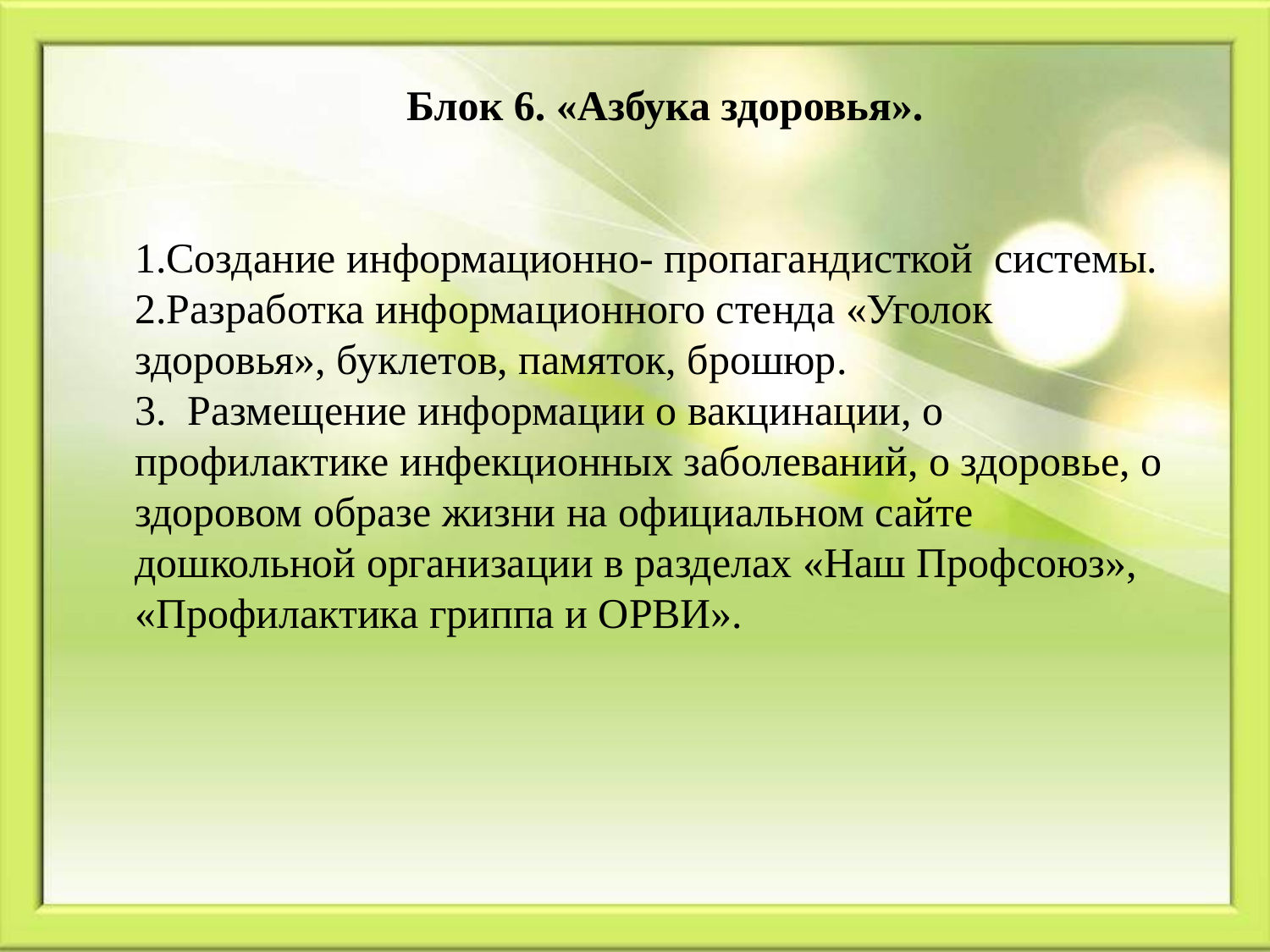

Блок 6. «Азбука здоровья».

1.Создание информационно- пропагандисткой  системы.
2.Разработка информационного стенда «Уголок здоровья», буклетов, памяток, брошюр.
3.  Размещение информации о вакцинации, о профилактике инфекционных заболеваний, о здоровье, о здоровом образе жизни на официальном сайте дошкольной организации в разделах «Наш Профсоюз», «Профилактика гриппа и ОРВИ».